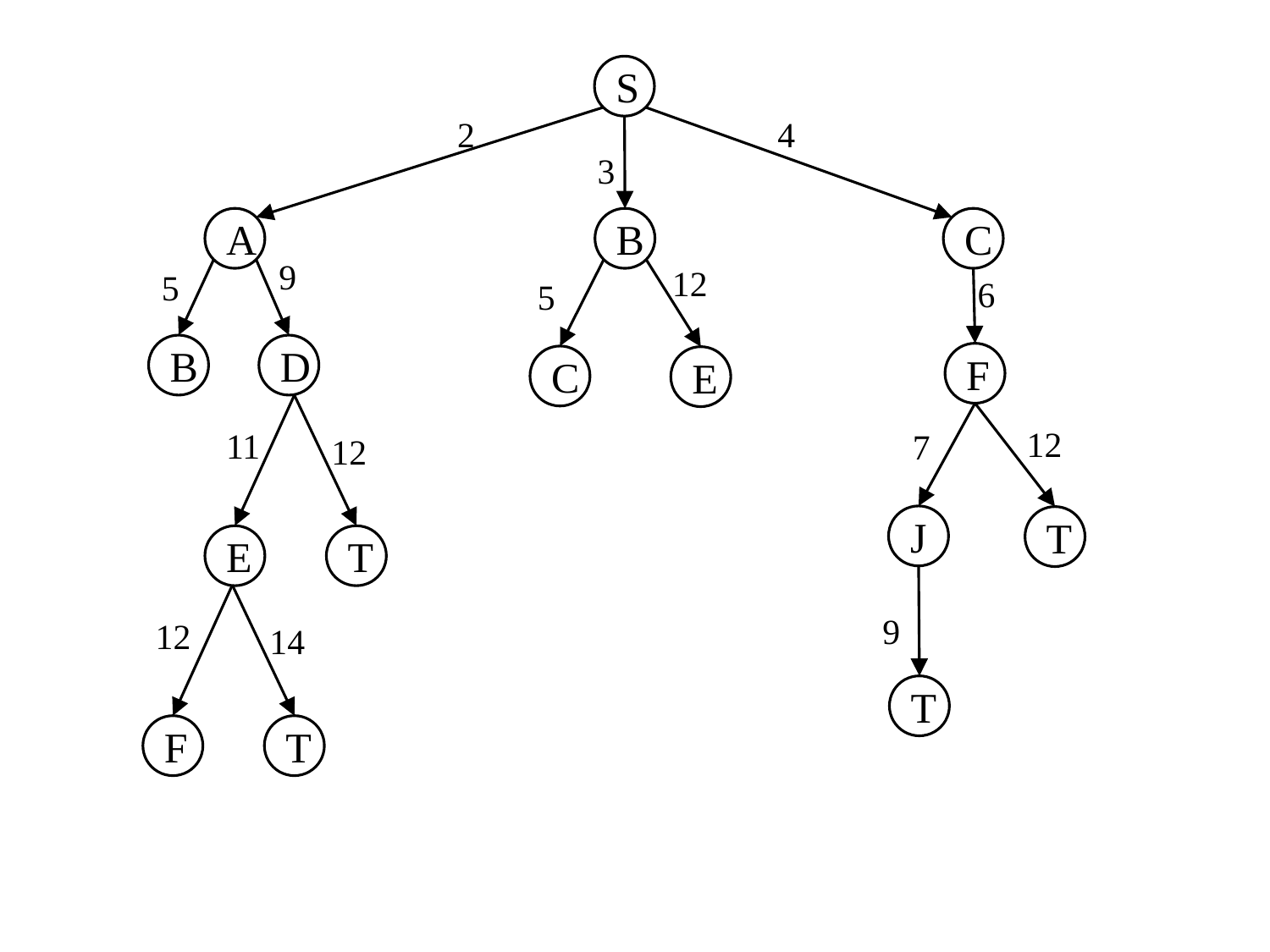

S
2
4
3
A
B
C
9
12
5
6
5
B
D
F
C
E
12
11
7
12
J
T
E
T
9
12
14
T
F
T